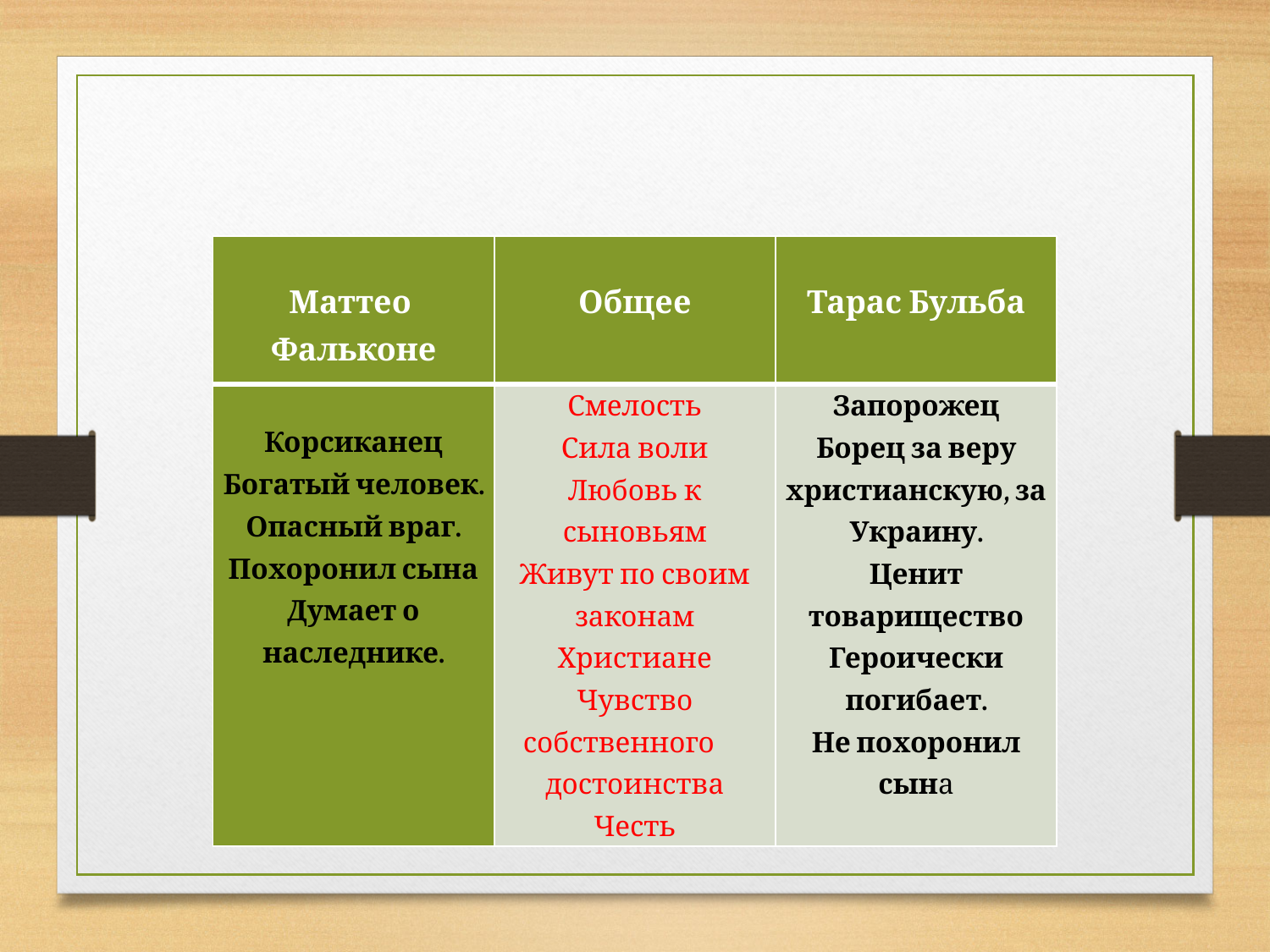

| Маттео Фальконе | Общее | Тарас Бульба |
| --- | --- | --- |
| Корсиканец Богатый человек. Опасный враг. Похоронил сына Думает о наследнике. | Смелость Сила воли Любовь к сыновьям Живут по своим законам Христиане Чувство собственного достоинства Честь | Запорожец Борец за веру христианскую, за Украину. Ценит товарищество Героически погибает. Не похоронил сына |